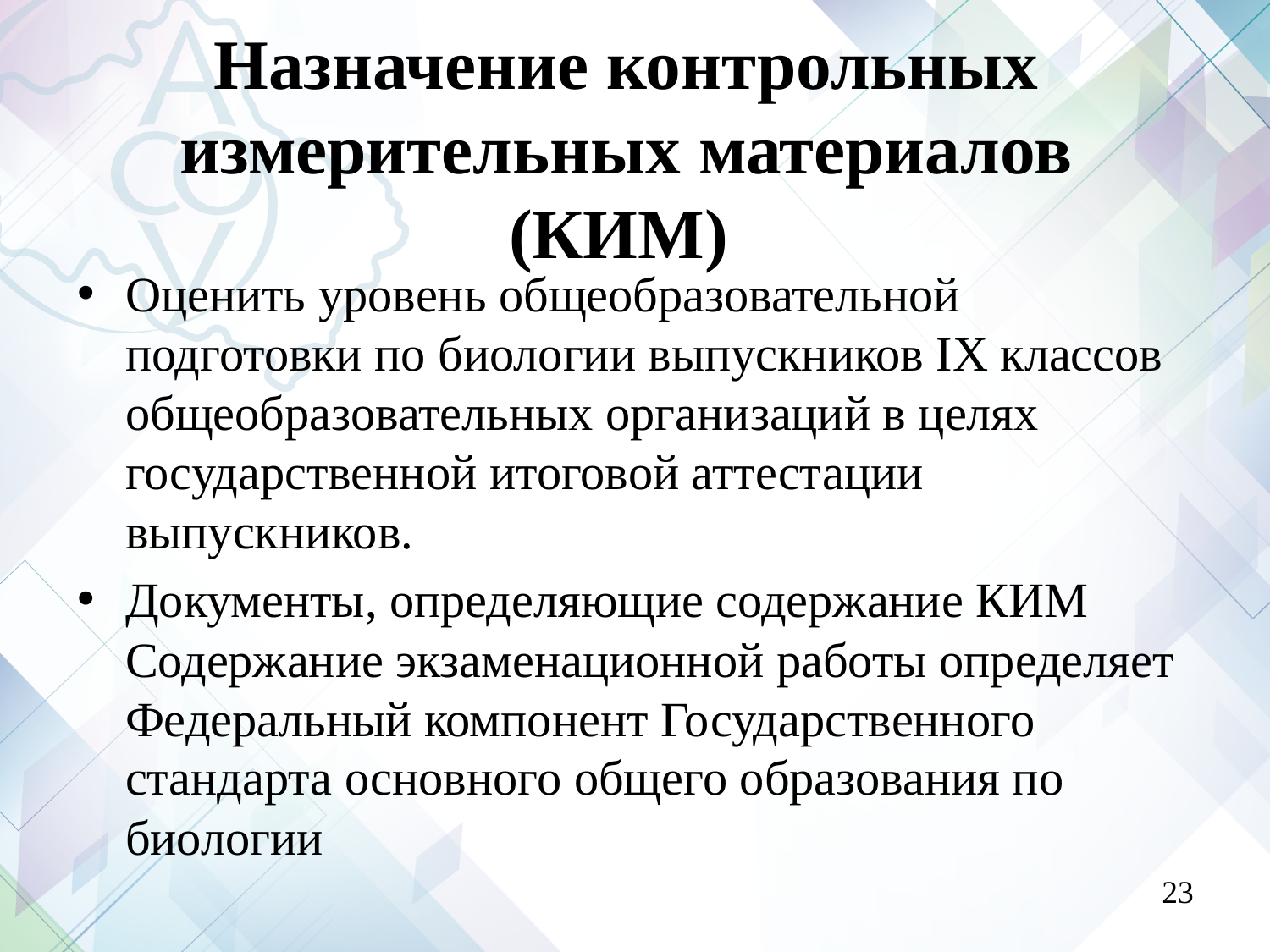

# Назначение контрольных измерительных материалов (КИМ)
Оценить уровень общеобразовательной подготовки по биологии выпускников IX классов общеобразовательных организаций в целях государственной итоговой аттестации выпускников.
Документы, определяющие содержание КИМ Содержание экзаменационной работы определяет Федеральный компонент Государственного стандарта основного общего образования по биологии
23